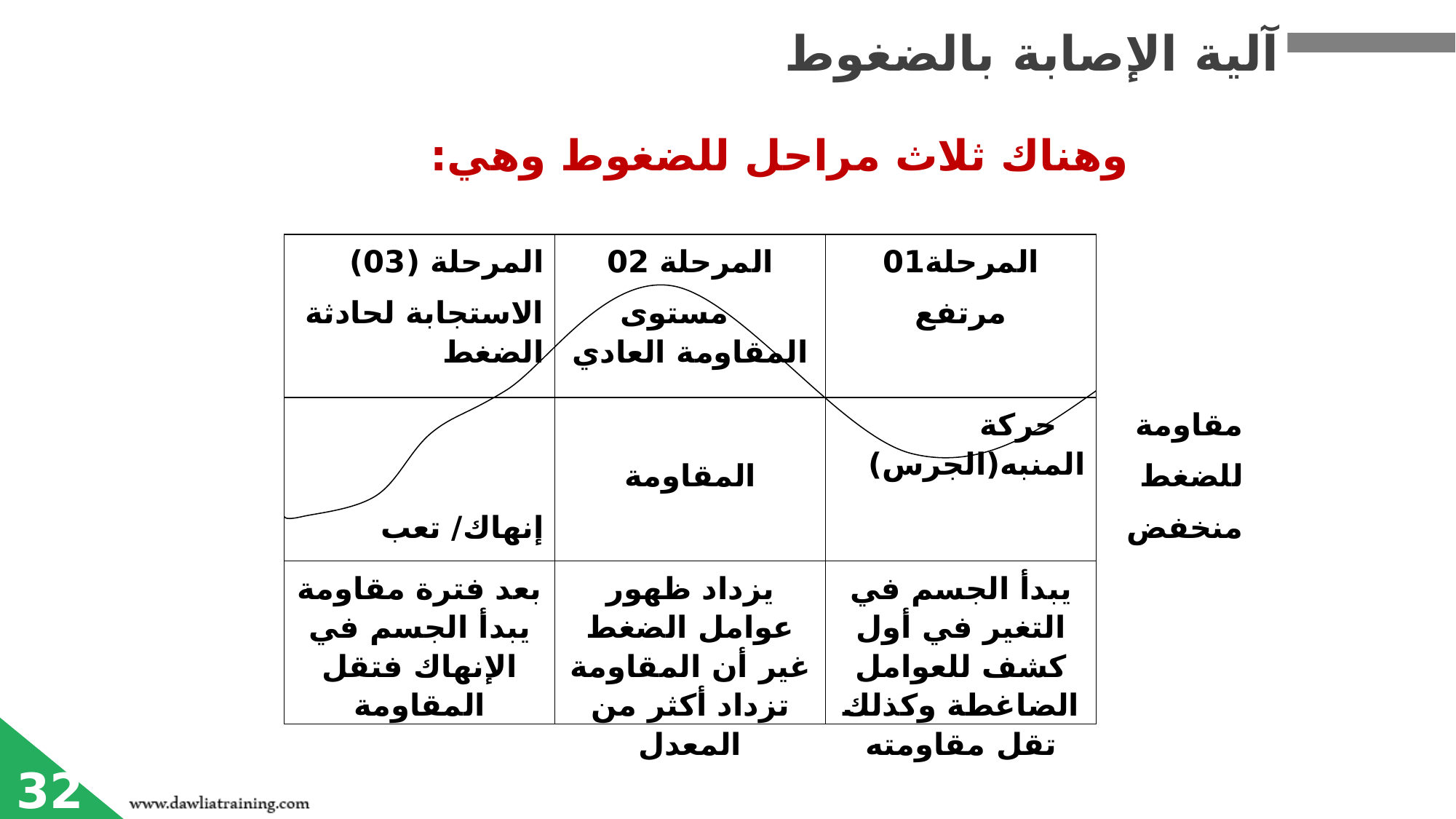

آلية الإصابة بالضغوط
وهناك ثلاث مراحل للضغوط وهي:
المرحلة (03)
الاستجابة لحادثة الضغط
المرحلة 02
    مستوى
المقاومة العادي

المرحلة01
مرتفع

إنهاك/ تعب

المقاومة
   حركة المنبه(الجرس)
مقاومة
للضغط
منخفض
بعد فترة مقاومة يبدأ الجسم في الإنهاك فتقل المقاومة
يزداد ظهور عوامل الضغط غير أن المقاومة تزداد أكثر من المعدل
يبدأ الجسم في التغير في أول كشف للعوامل الضاغطة وكذلك تقل مقاومته
32